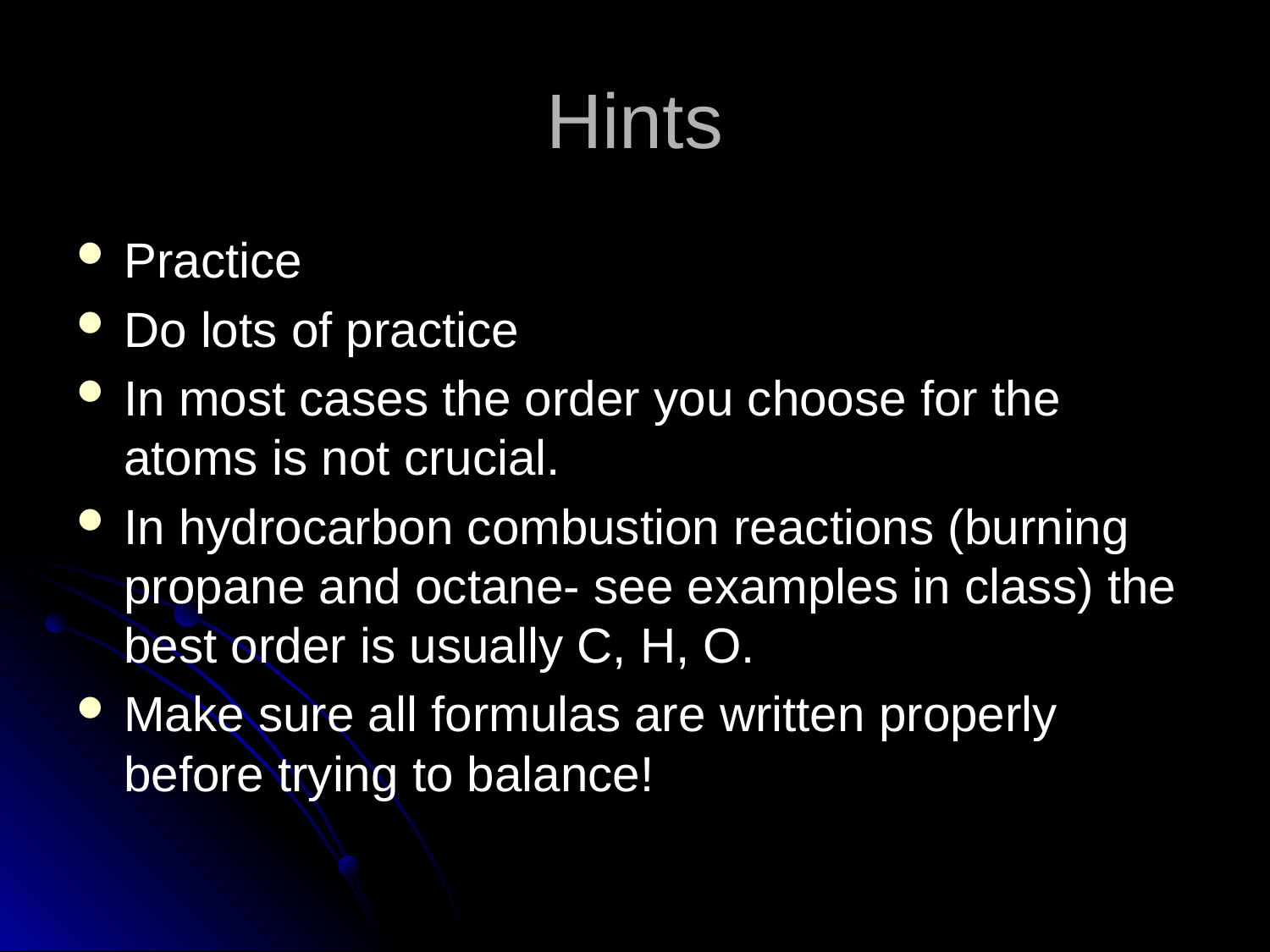

# Hints
Practice
Do lots of practice
In most cases the order you choose for the atoms is not crucial.
In hydrocarbon combustion reactions (burning propane and octane- see examples in class) the best order is usually C, H, O.
Make sure all formulas are written properly before trying to balance!